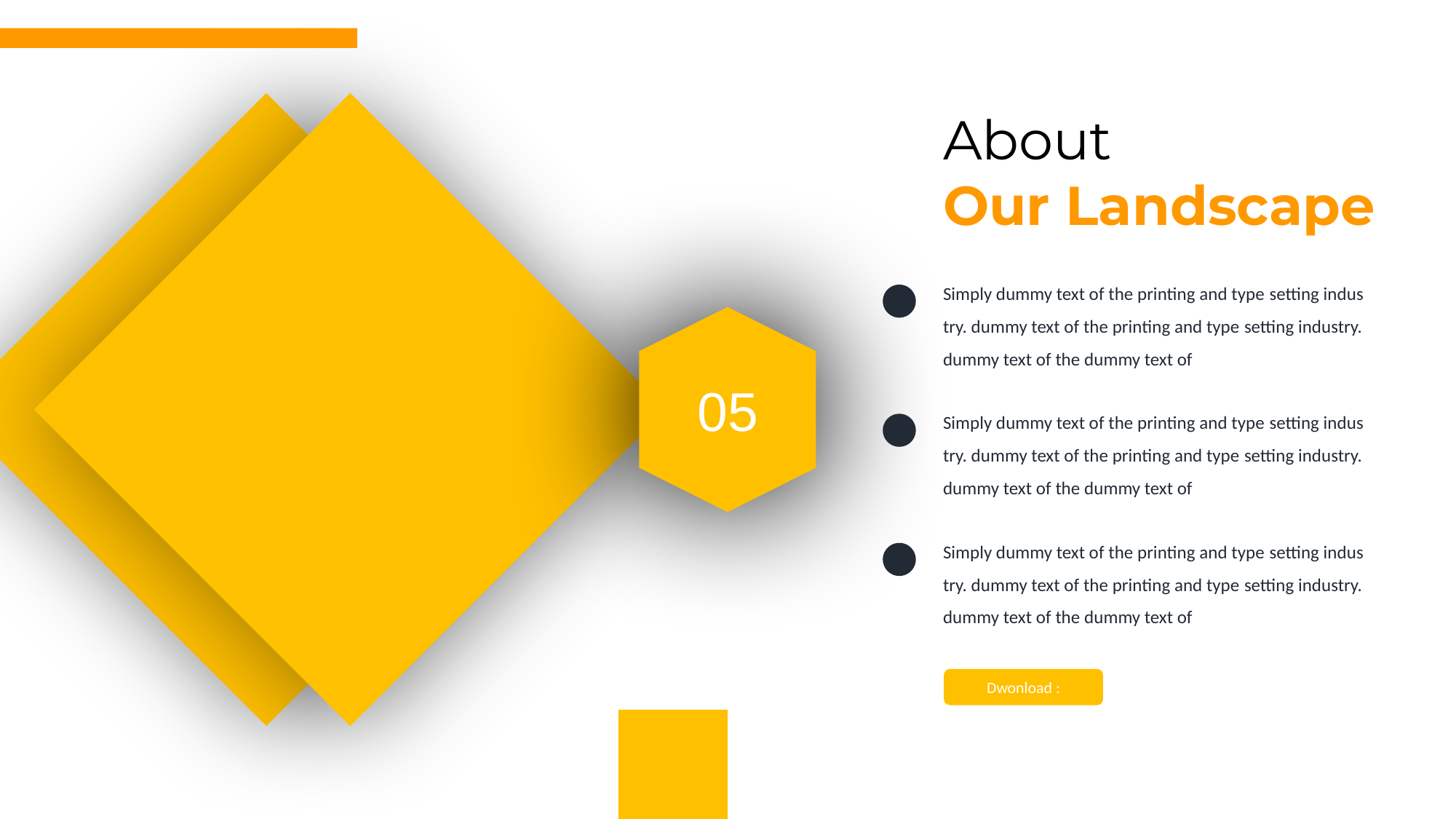

About
Our Landscape
Simply dummy text of the printing and type setting indus try. dummy text of the printing and type setting industry. dummy text of the dummy text of

05
Simply dummy text of the printing and type setting indus try. dummy text of the printing and type setting industry. dummy text of the dummy text of

Simply dummy text of the printing and type setting indus try. dummy text of the printing and type setting industry. dummy text of the dummy text of

Dwonload :